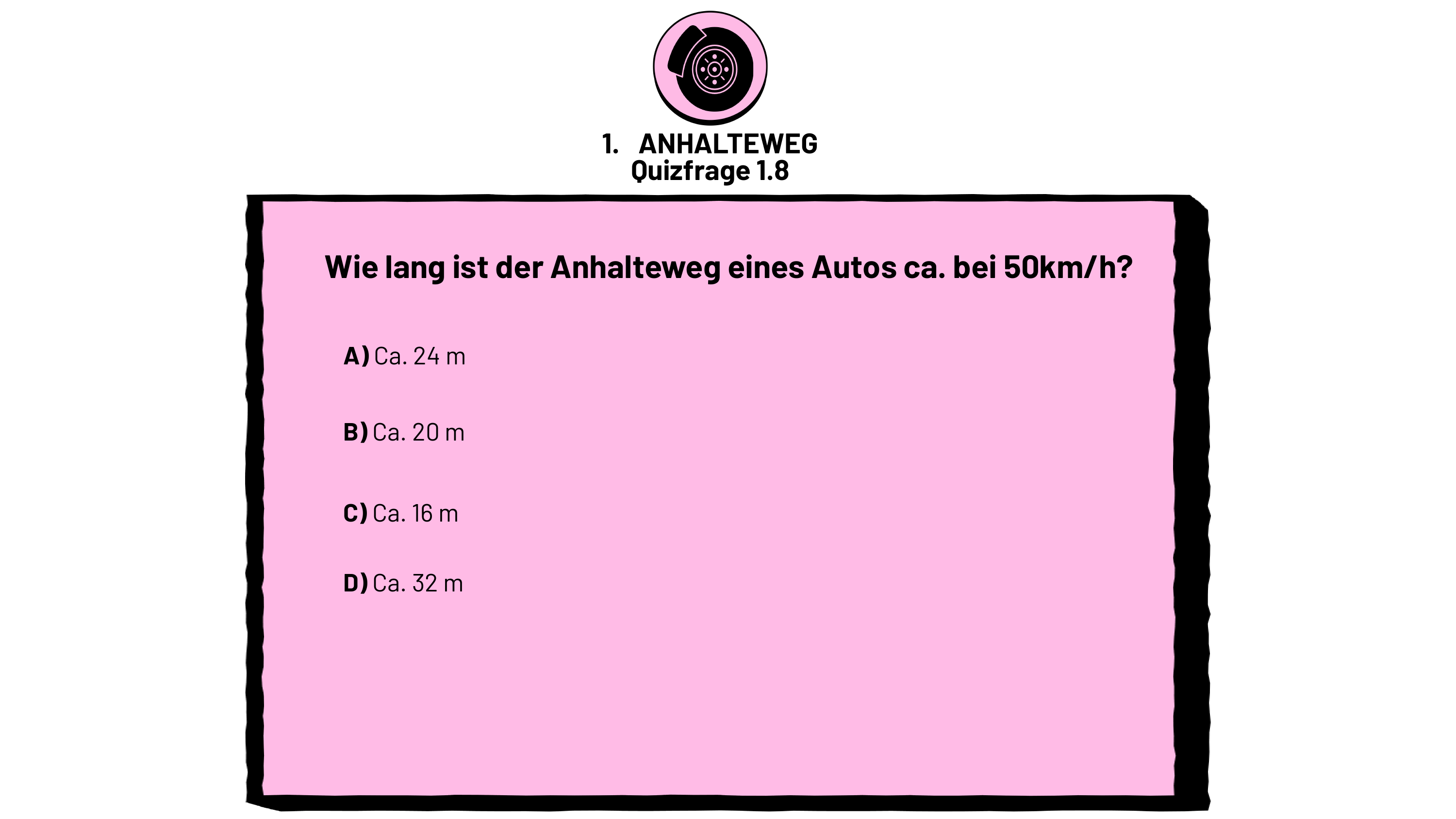

ANHALTEWEG
Quizfrage 1.8
Wie lang ist der Anhalteweg eines Autos ca. bei 50km/h?

	A) Ca. 24 m

	B) Ca. 20 m

C) Ca. 16 m

D) Ca. 32 m